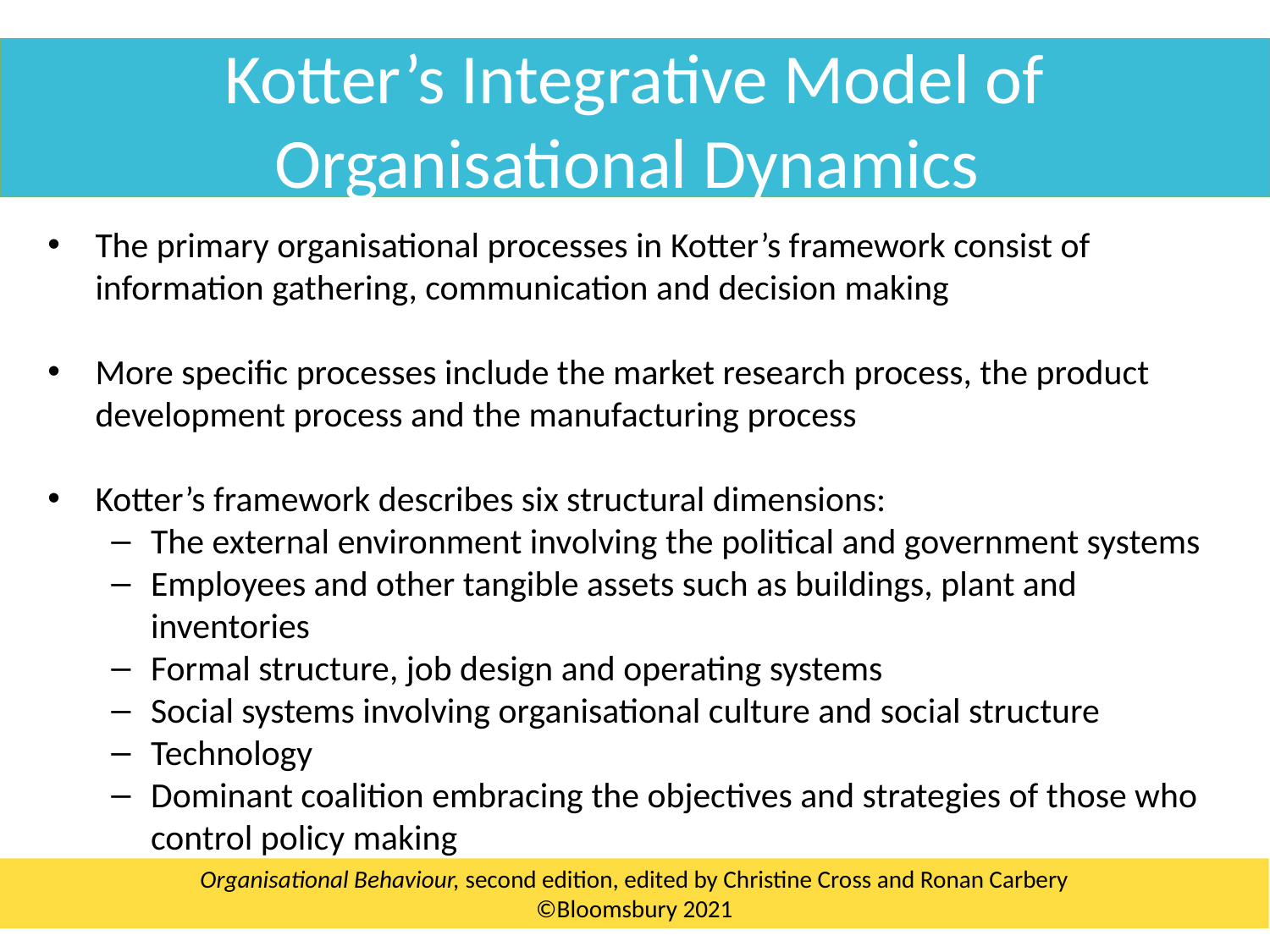

Kotter’s Integrative Model of Organisational Dynamics
The primary organisational processes in Kotter’s framework consist of information gathering, communication and decision making

More specific processes include the market research process, the product development process and the manufacturing process

Kotter’s framework describes six structural dimensions:
The external environment involving the political and government systems
Employees and other tangible assets such as buildings, plant and inventories
Formal structure, job design and operating systems
Social systems involving organisational culture and social structure
Technology
Dominant coalition embracing the objectives and strategies of those who control policy making